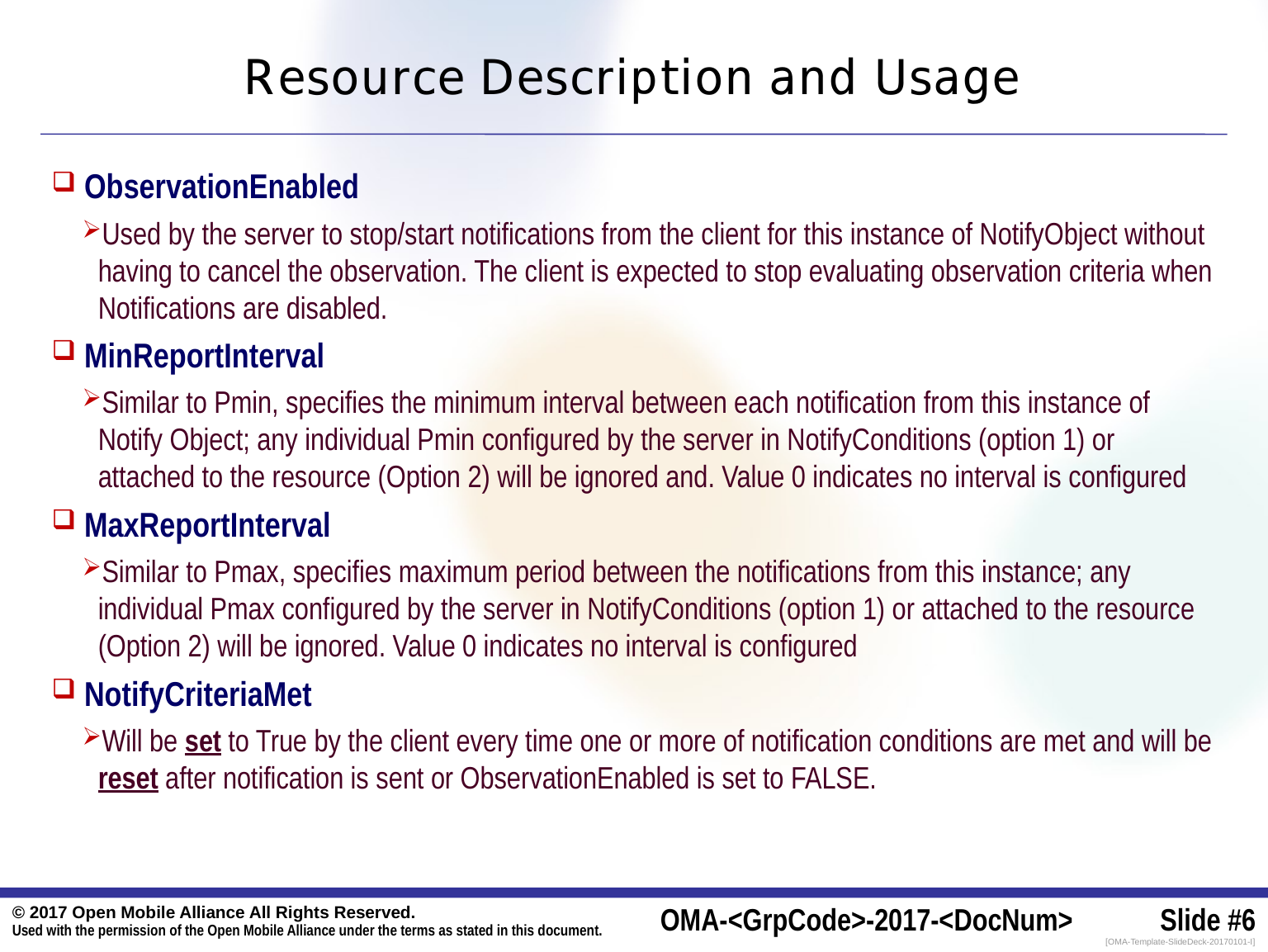

# Resource Description and Usage
 ObservationEnabled
Used by the server to stop/start notifications from the client for this instance of NotifyObject without having to cancel the observation. The client is expected to stop evaluating observation criteria when Notifications are disabled.
 MinReportInterval
Similar to Pmin, specifies the minimum interval between each notification from this instance of Notify Object; any individual Pmin configured by the server in NotifyConditions (option 1) or attached to the resource (Option 2) will be ignored and. Value 0 indicates no interval is configured
 MaxReportInterval
Similar to Pmax, specifies maximum period between the notifications from this instance; any individual Pmax configured by the server in NotifyConditions (option 1) or attached to the resource (Option 2) will be ignored. Value 0 indicates no interval is configured
 NotifyCriteriaMet
Will be set to True by the client every time one or more of notification conditions are met and will be reset after notification is sent or ObservationEnabled is set to FALSE.